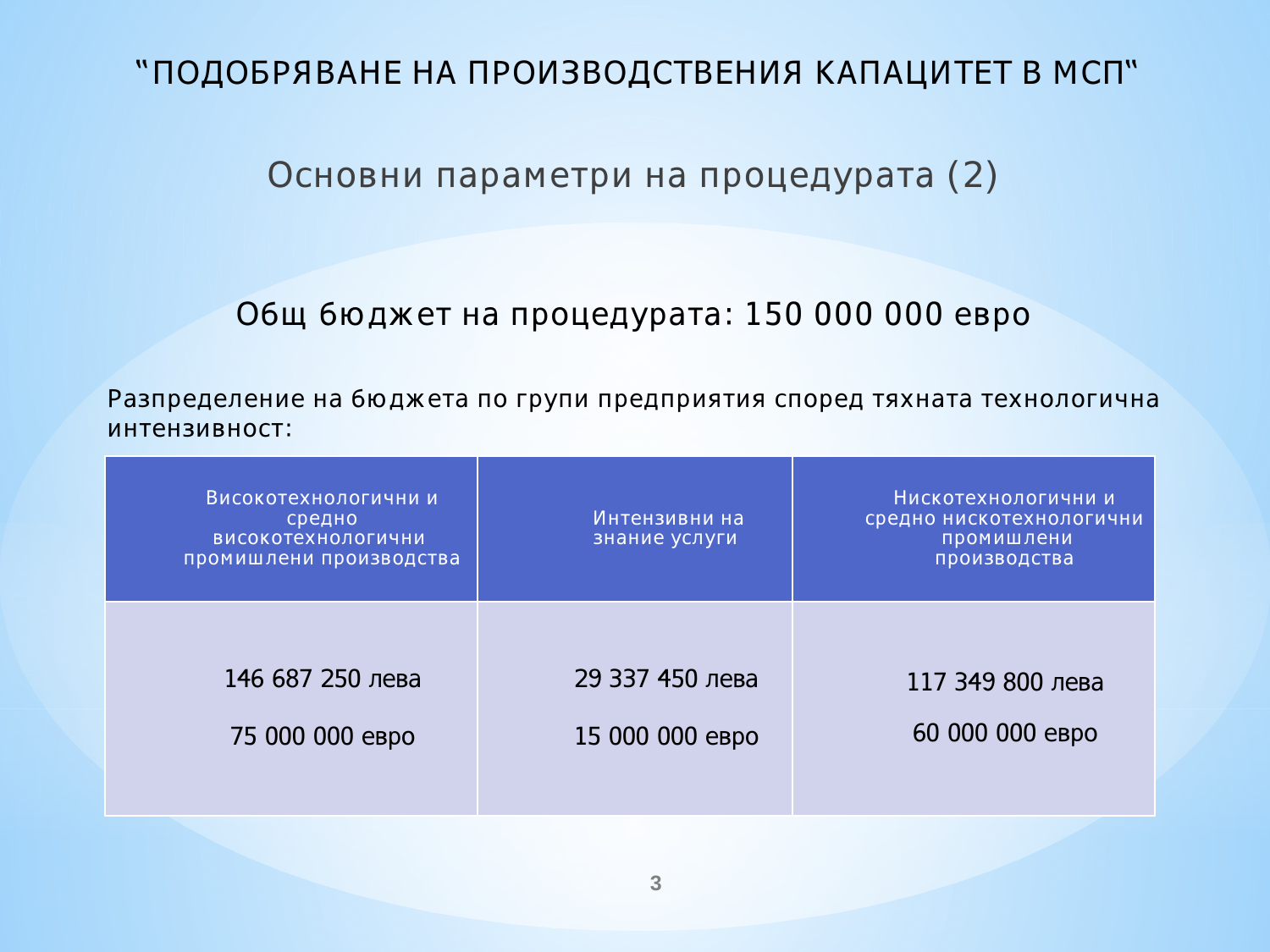

# “ПОДОБРЯВАНЕ НА ПРОИЗВОДСТВЕНИЯ КАПАЦИТЕТ В МСП“

Основни параметри на процедурата (2)

Общ бюджет на процедурата: 150 000 000 евро

Разпределение на бюджета по групи предприятия според тяхната технологична интензивност:

| Високотехнологични и средно високотехнологични промишлени производства | Интензивни на знание услуги | Нискотехнологични и средно нискотехнологични промишлени производства |
| --- | --- | --- |
| 146 687 250 лева 75 000 000 евро | 29 337 450 лева 15 000 000 евро | 117 349 800 лева 60 000 000 евро |
3